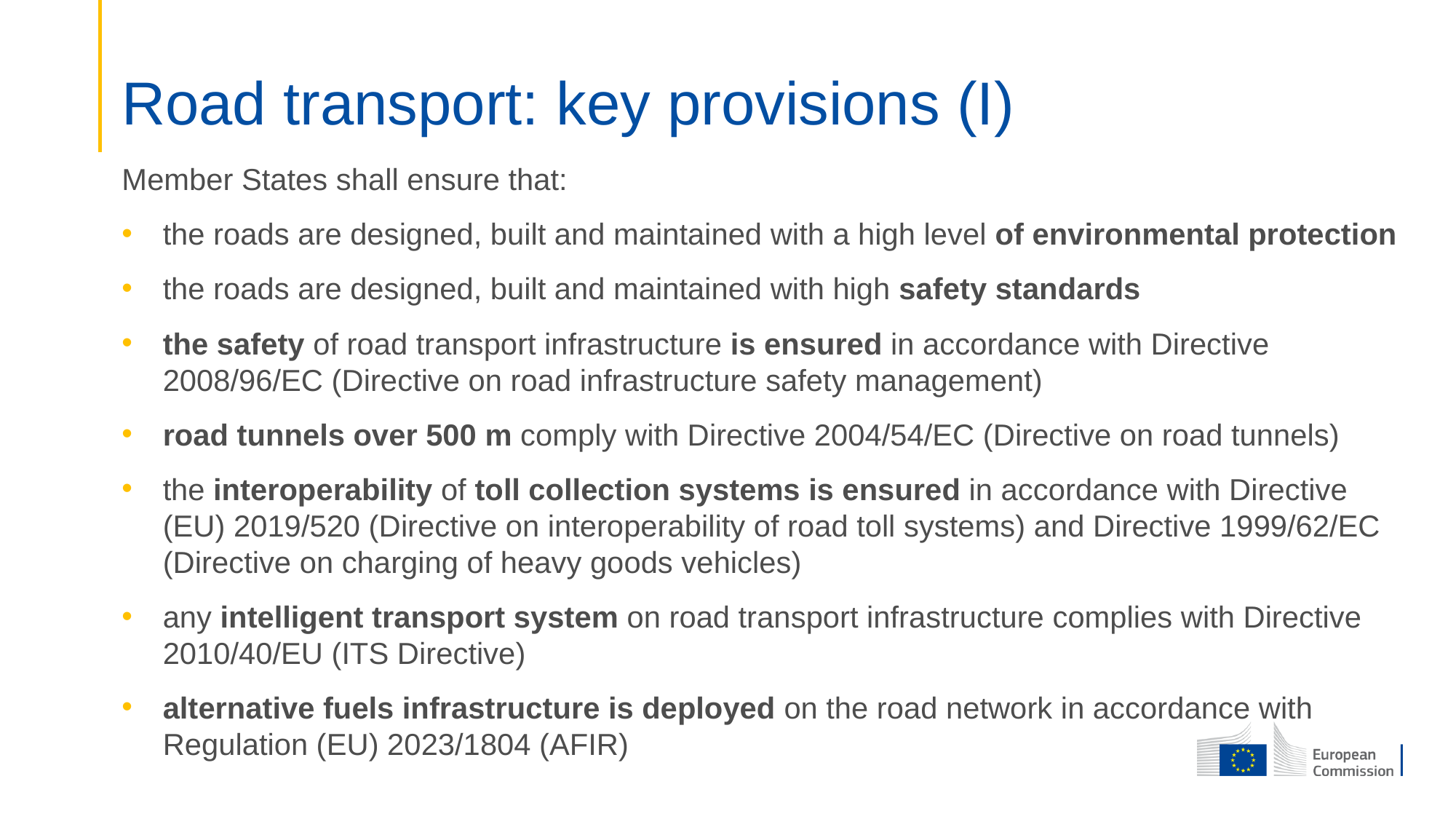

# Road transport: key provisions (I)
Member States shall ensure that:
the roads are designed, built and maintained with a high level of environmental protection
the roads are designed, built and maintained with high safety standards
the safety of road transport infrastructure is ensured in accordance with Directive 2008/96/EC (Directive on road infrastructure safety management)
road tunnels over 500 m comply with Directive 2004/54/EC (Directive on road tunnels)
the interoperability of toll collection systems is ensured in accordance with Directive (EU) 2019/520 (Directive on interoperability of road toll systems) and Directive 1999/62/EC (Directive on charging of heavy goods vehicles)
any intelligent transport system on road transport infrastructure complies with Directive 2010/40/EU (ITS Directive)
alternative fuels infrastructure is deployed on the road network in accordance with Regulation (EU) 2023/1804 (AFIR)